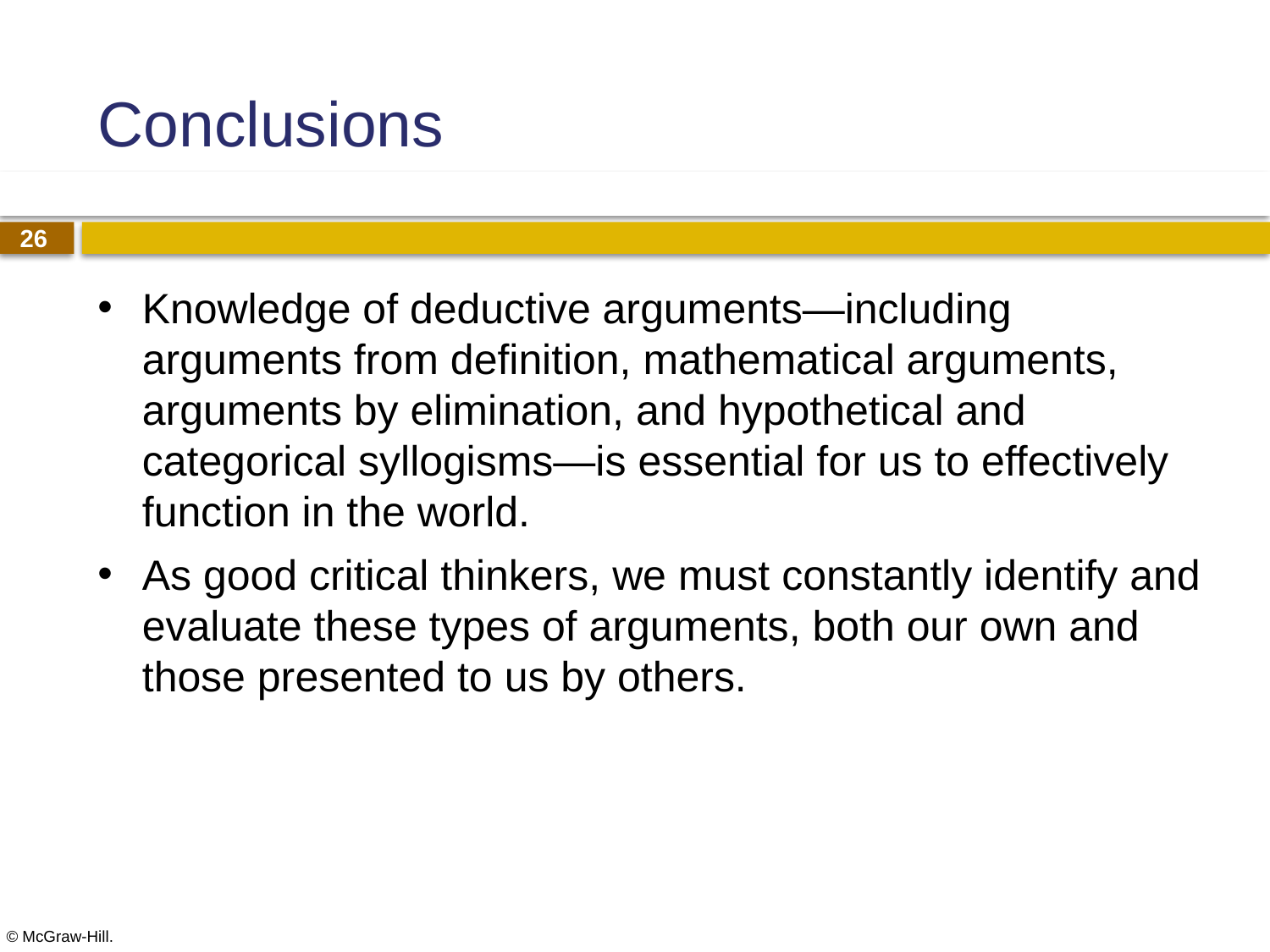

# Conclusions
Knowledge of deductive arguments—including arguments from definition, mathematical arguments, arguments by elimination, and hypothetical and categorical syllogisms—is essential for us to effectively function in the world.
As good critical thinkers, we must constantly identify and evaluate these types of arguments, both our own and those presented to us by others.